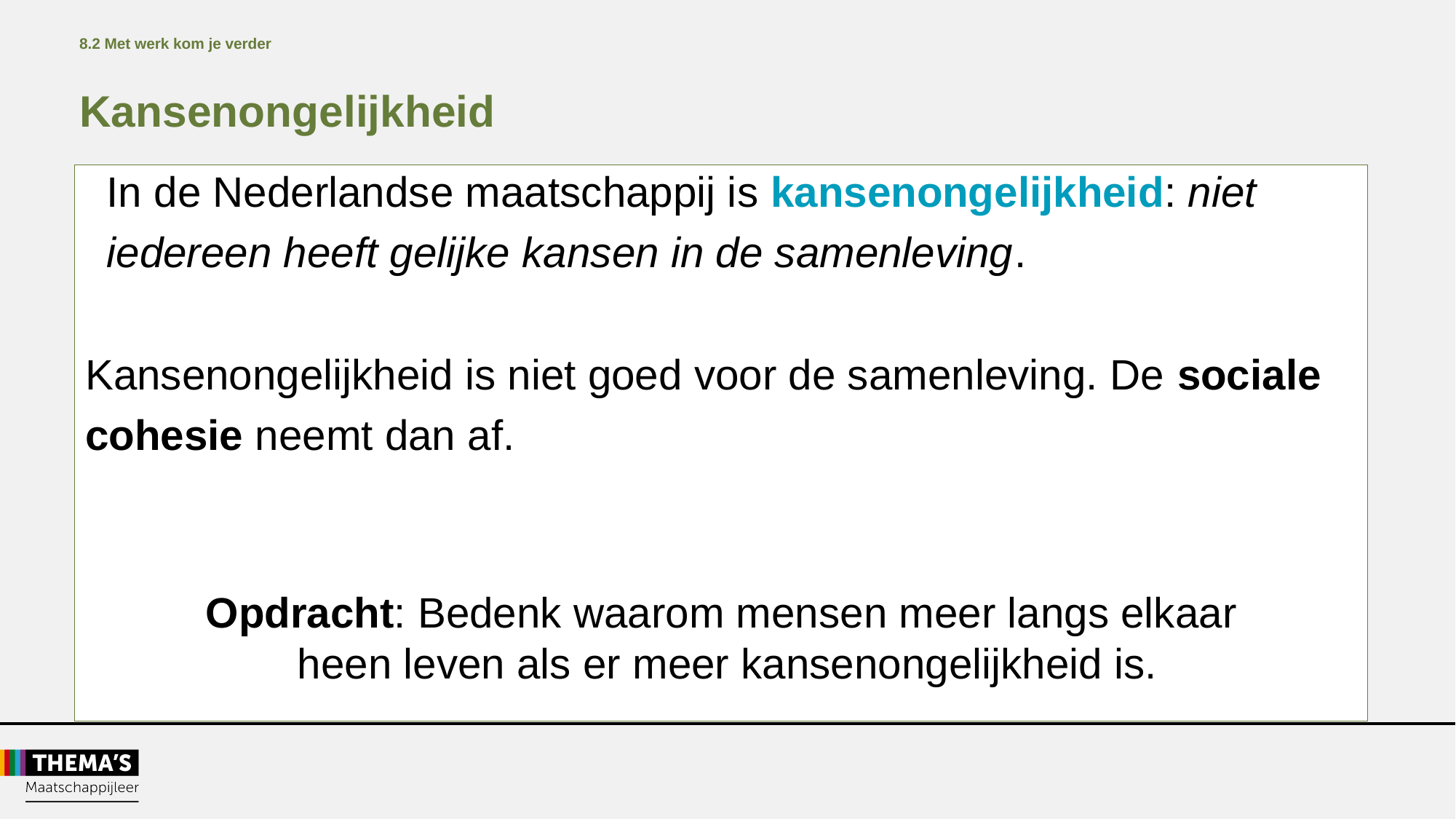

8.2 Met werk kom je verder
Kansenongelijkheid
In de Nederlandse maatschappij is kansenongelijkheid: niet
iedereen heeft gelijke kansen in de samenleving.

Kansenongelijkheid is niet goed voor de samenleving. De sociale
cohesie neemt dan af.
Opdracht: Bedenk waarom mensen meer langs elkaar
heen leven als er meer kansenongelijkheid is.